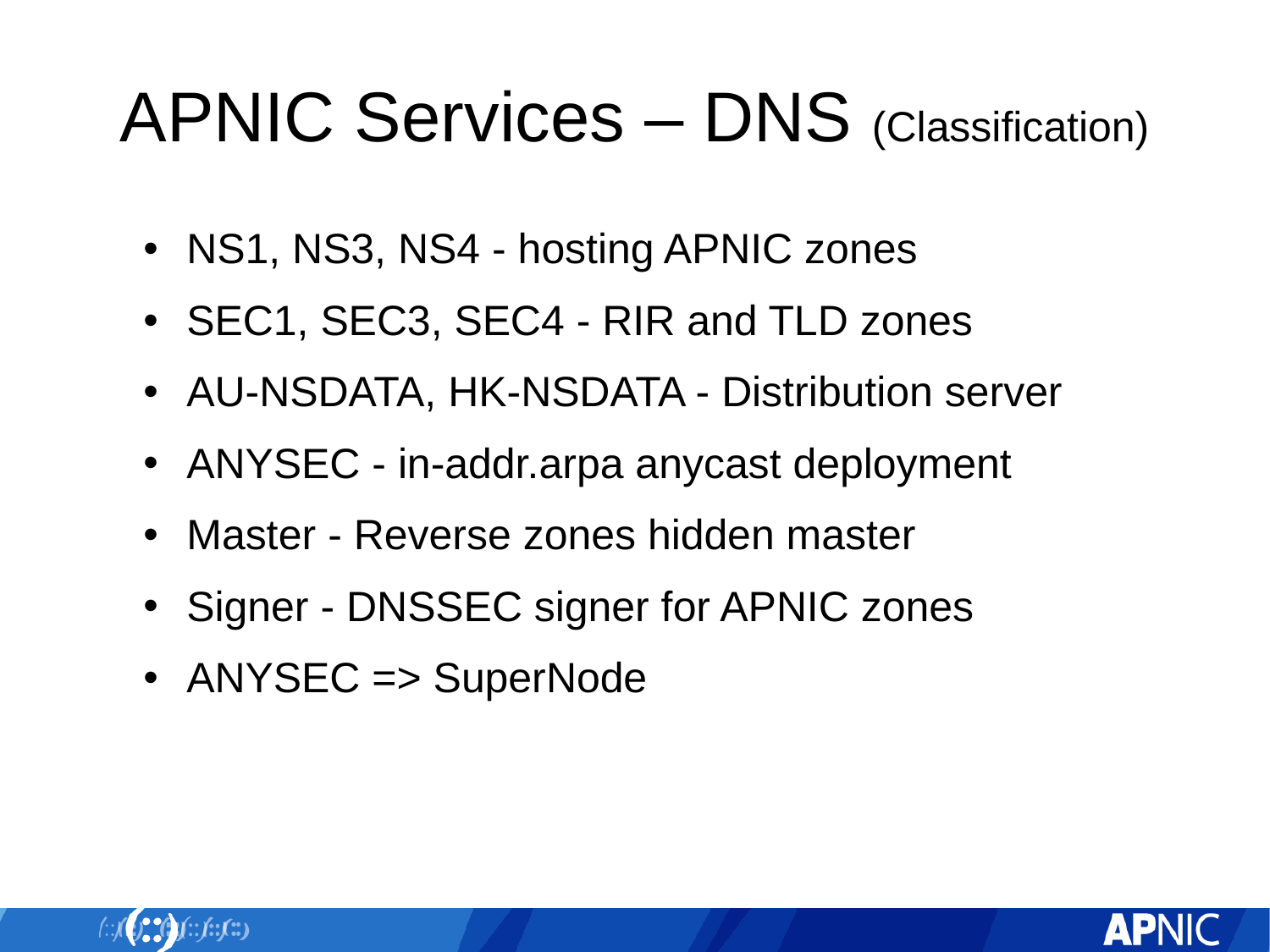

# APNIC Services – DNS (Classification)
NS1, NS3, NS4 - hosting APNIC zones
SEC1, SEC3, SEC4 - RIR and TLD zones
AU-NSDATA, HK-NSDATA - Distribution server
ANYSEC - in-addr.arpa anycast deployment
Master - Reverse zones hidden master
Signer - DNSSEC signer for APNIC zones
ANYSEC => SuperNode